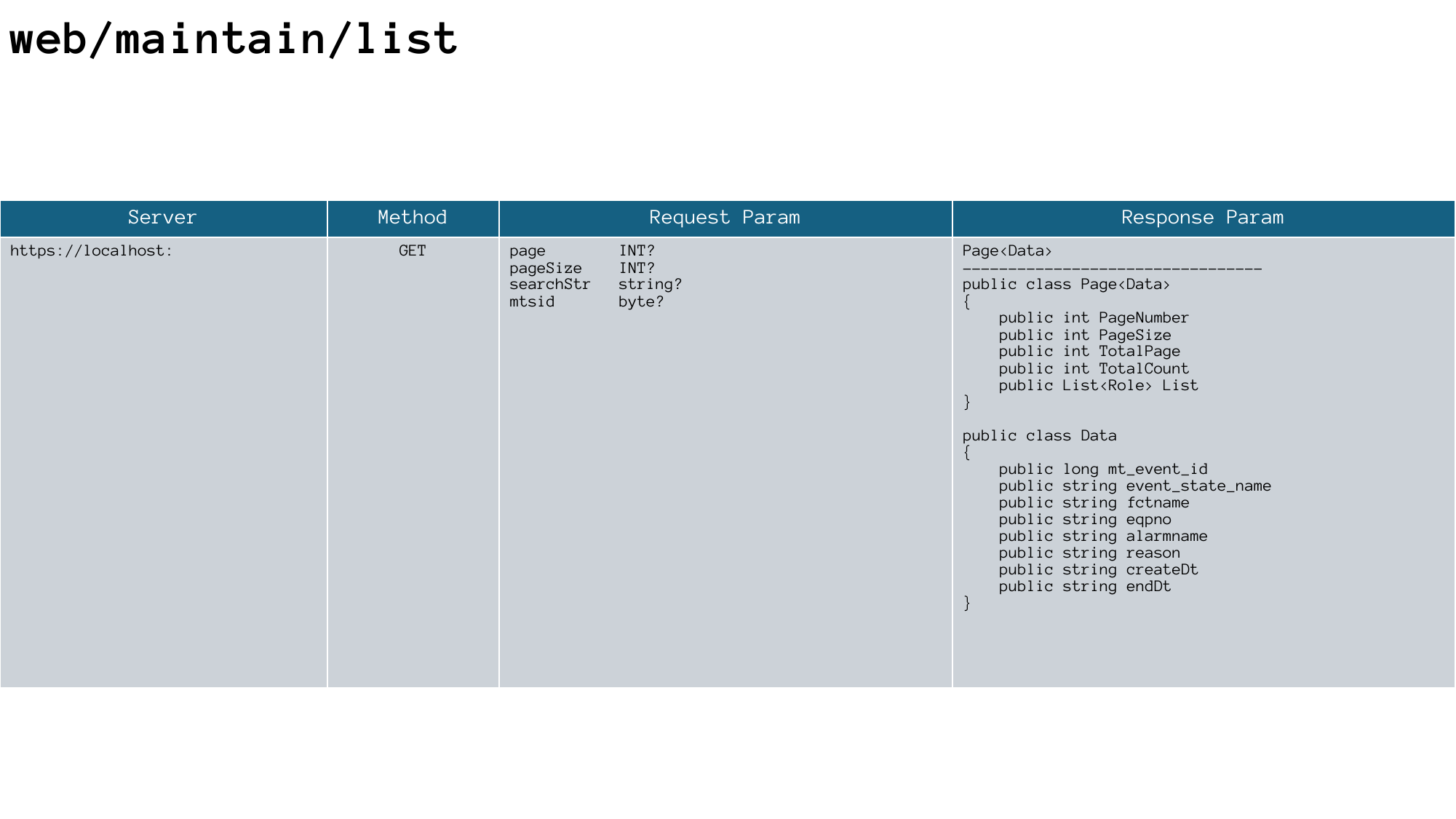

web/maintain/list
| Server | Method | Request Param | Response Param |
| --- | --- | --- | --- |
| https://localhost: | GET | page INT? pageSize INT? searchStr string? mtsid byte? | Page<Data> --------------------------------- public class Page<Data> { public int PageNumber public int PageSize public int TotalPage public int TotalCount public List<Role> List } public class Data { public long mt\_event\_id public string event\_state\_name public string fctname public string eqpno public string alarmname public string reason public string createDt public string endDt } |